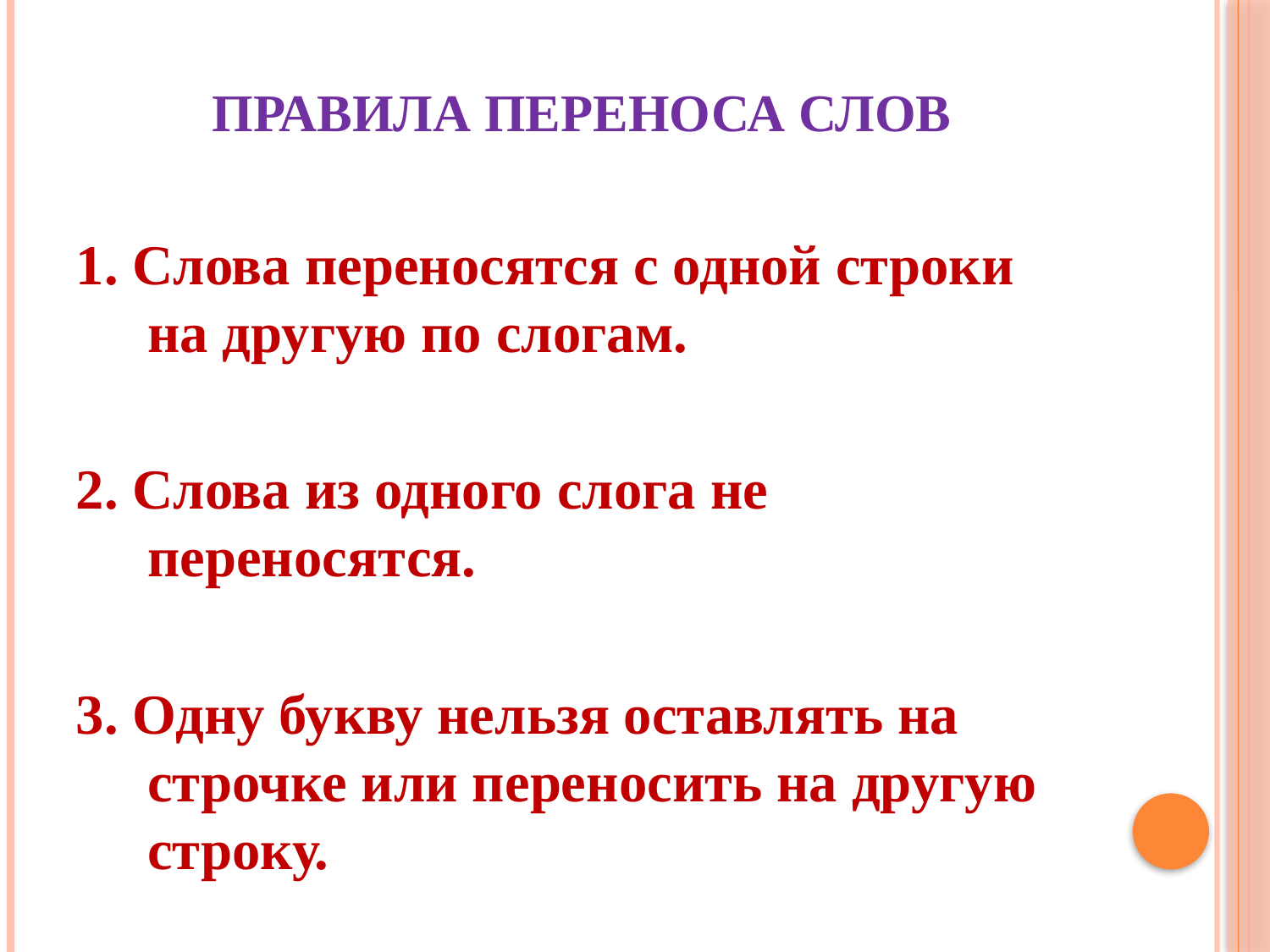

# Правила переноса слов
1. Слова переносятся с одной строки на другую по слогам.

2. Слова из одного слога не переносятся.

3. Одну букву нельзя оставлять на строчке или переносить на другую строку.